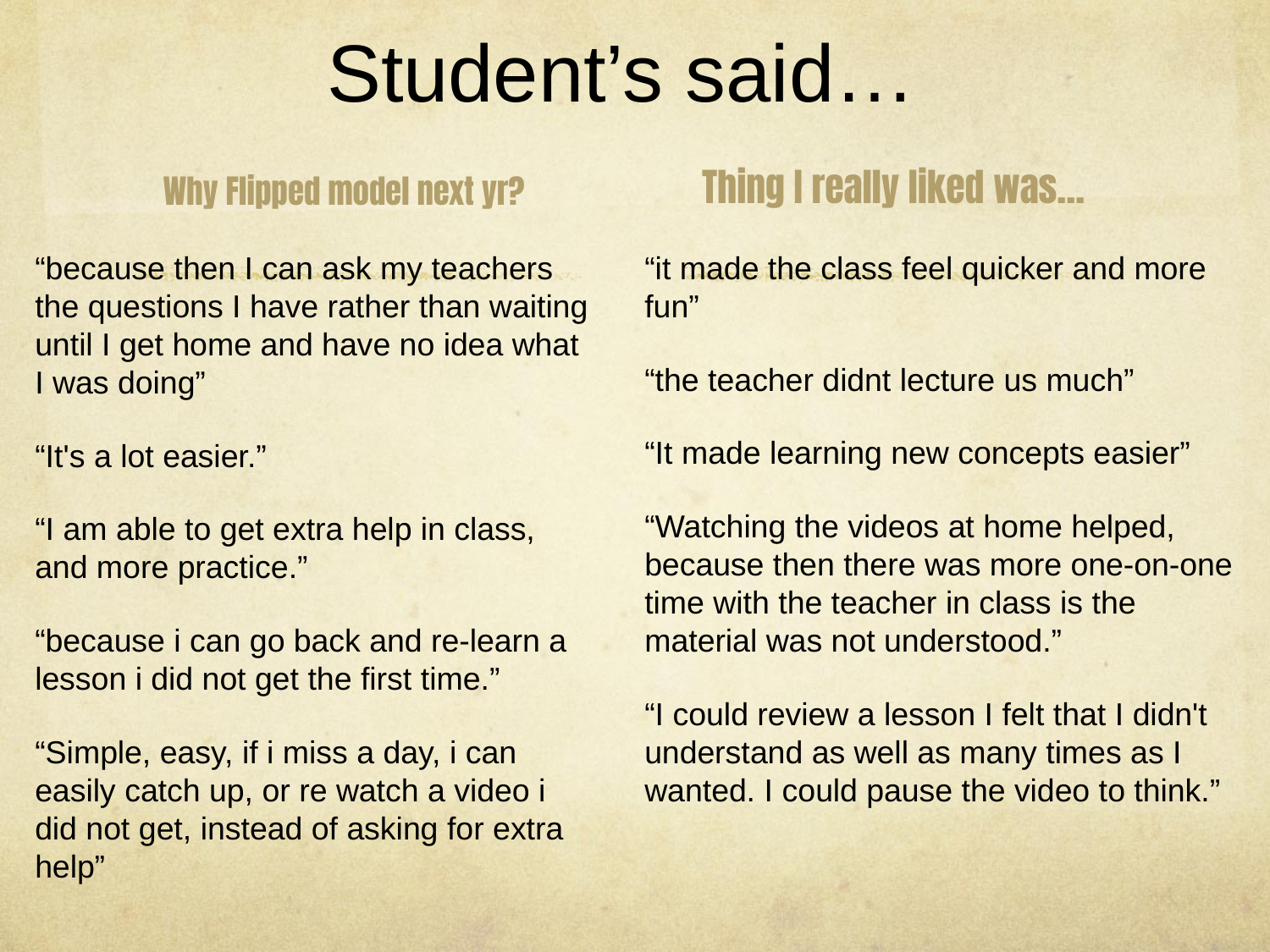

# Student’s said…
Why Flipped model next yr?
Thing I really liked was…
“because then I can ask my teachers the questions I have rather than waiting until I get home and have no idea what I was doing”
“It's a lot easier.”
“I am able to get extra help in class, and more practice.”
“because i can go back and re-learn a lesson i did not get the first time.”
“Simple, easy, if i miss a day, i can easily catch up, or re watch a video i did not get, instead of asking for extra help”
“it made the class feel quicker and more fun”
“the teacher didnt lecture us much”
“It made learning new concepts easier”
“Watching the videos at home helped, because then there was more one-on-one time with the teacher in class is the material was not understood.”
“I could review a lesson I felt that I didn't understand as well as many times as I wanted. I could pause the video to think.”